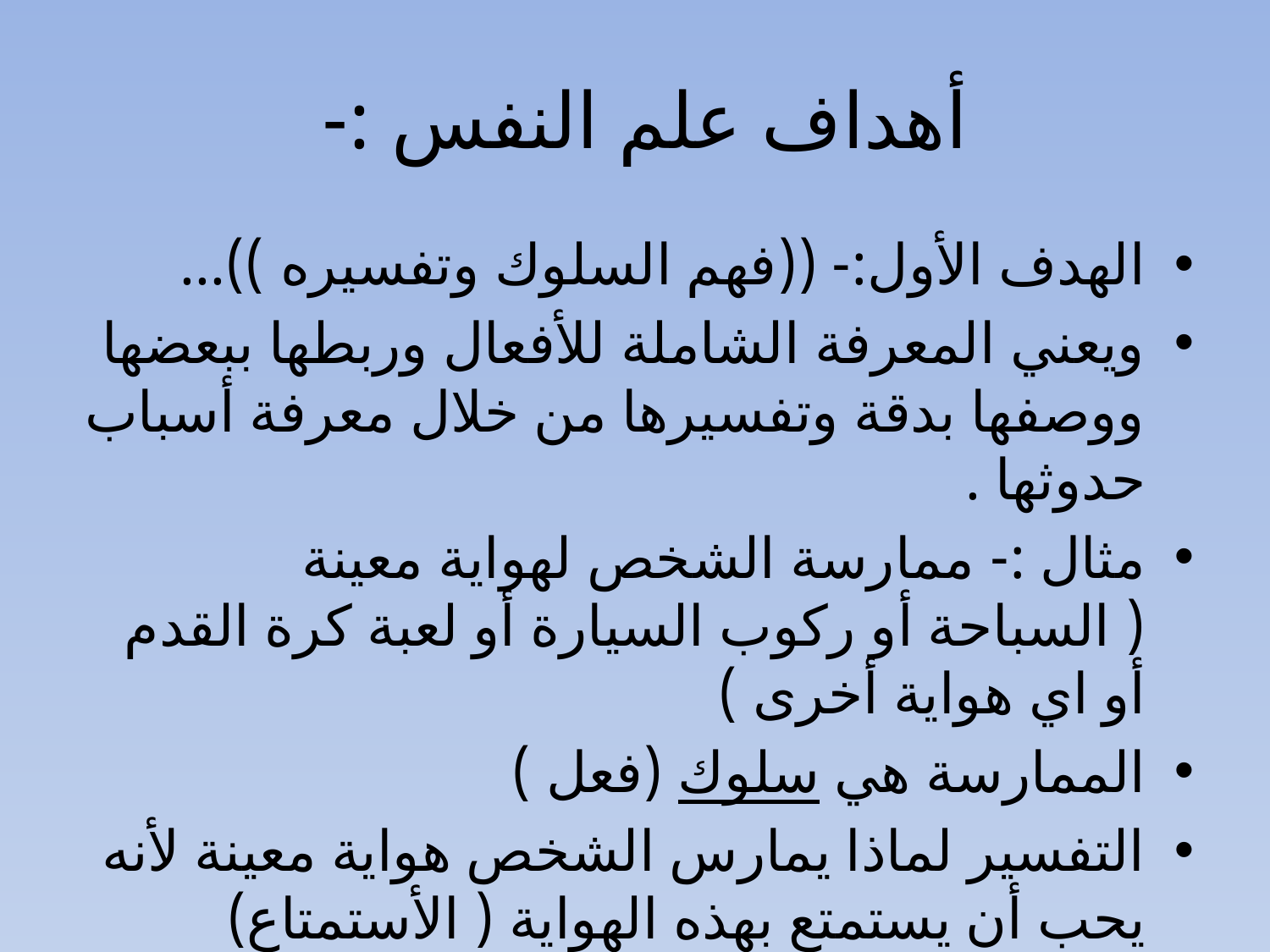

# أهداف علم النفس :-
الهدف الأول:- ((فهم السلوك وتفسيره ))...
ويعني المعرفة الشاملة للأفعال وربطها ببعضها ووصفها بدقة وتفسيرها من خلال معرفة أسباب حدوثها .
مثال :- ممارسة الشخص لهواية معينة ( السباحة أو ركوب السيارة أو لعبة كرة القدم أو اي هواية أخرى )
الممارسة هي سلوك (فعل )
التفسير لماذا يمارس الشخص هواية معينة لأنه يحب أن يستمتع بهذه الهواية ( الأستمتاع)